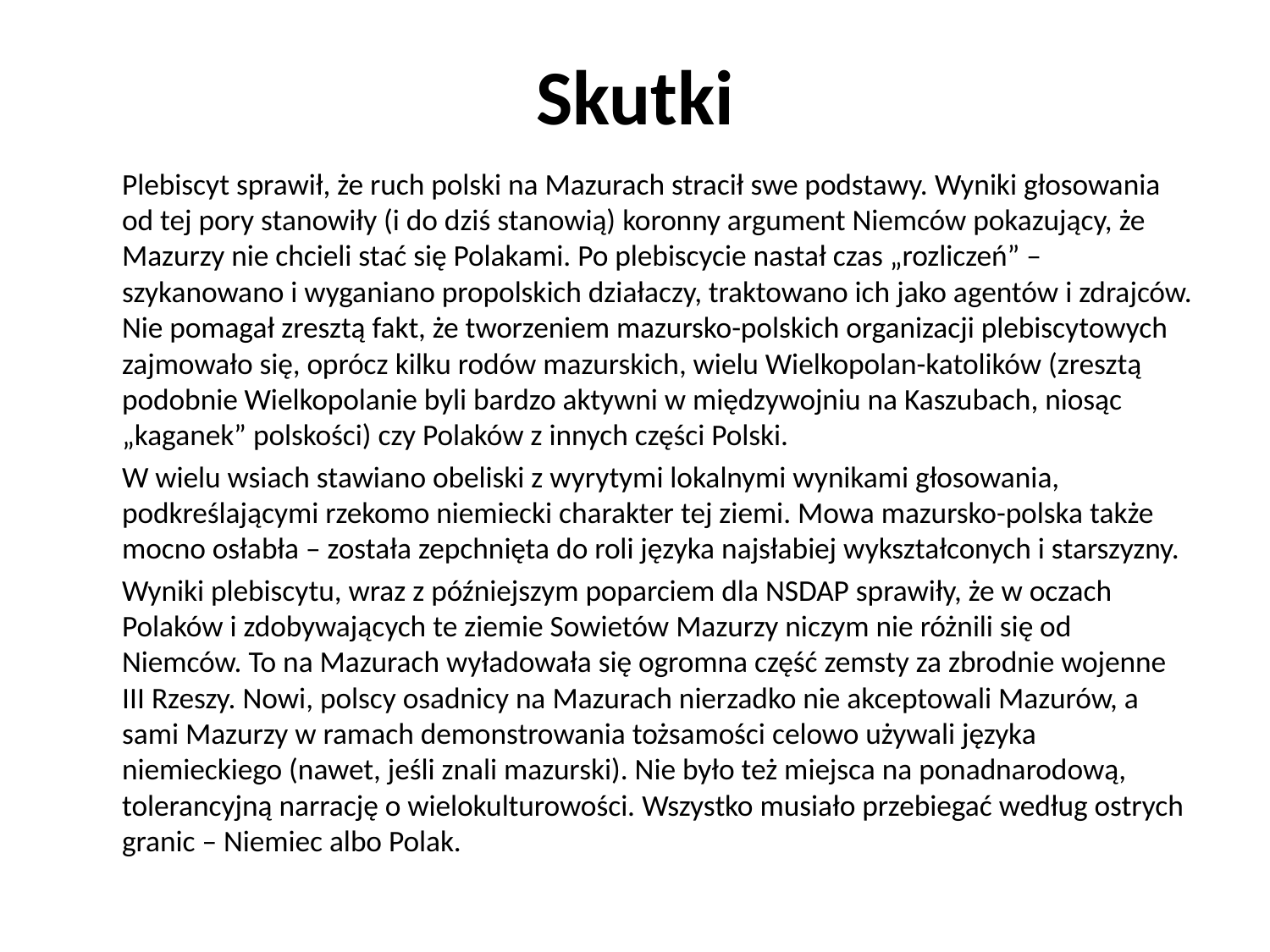

# Skutki
	Plebiscyt sprawił, że ruch polski na Mazurach stracił swe podstawy. Wyniki głosowania od tej pory stanowiły (i do dziś stanowią) koronny argument Niemców pokazujący, że Mazurzy nie chcieli stać się Polakami. Po plebiscycie nastał czas „rozliczeń” – szykanowano i wyganiano propolskich działaczy, traktowano ich jako agentów i zdrajców. Nie pomagał zresztą fakt, że tworzeniem mazursko-polskich organizacji plebiscytowych zajmowało się, oprócz kilku rodów mazurskich, wielu Wielkopolan-katolików (zresztą podobnie Wielkopolanie byli bardzo aktywni w międzywojniu na Kaszubach, niosąc „kaganek” polskości) czy Polaków z innych części Polski.
	W wielu wsiach stawiano obeliski z wyrytymi lokalnymi wynikami głosowania, podkreślającymi rzekomo niemiecki charakter tej ziemi. Mowa mazursko-polska także mocno osłabła – została zepchnięta do roli języka najsłabiej wykształconych i starszyzny.
	Wyniki plebiscytu, wraz z późniejszym poparciem dla NSDAP sprawiły, że w oczach Polaków i zdobywających te ziemie Sowietów Mazurzy niczym nie różnili się od Niemców. To na Mazurach wyładowała się ogromna część zemsty za zbrodnie wojenne III Rzeszy. Nowi, polscy osadnicy na Mazurach nierzadko nie akceptowali Mazurów, a sami Mazurzy w ramach demonstrowania tożsamości celowo używali języka niemieckiego (nawet, jeśli znali mazurski). Nie było też miejsca na ponadnarodową, tolerancyjną narrację o wielokulturowości. Wszystko musiało przebiegać według ostrych granic – Niemiec albo Polak.